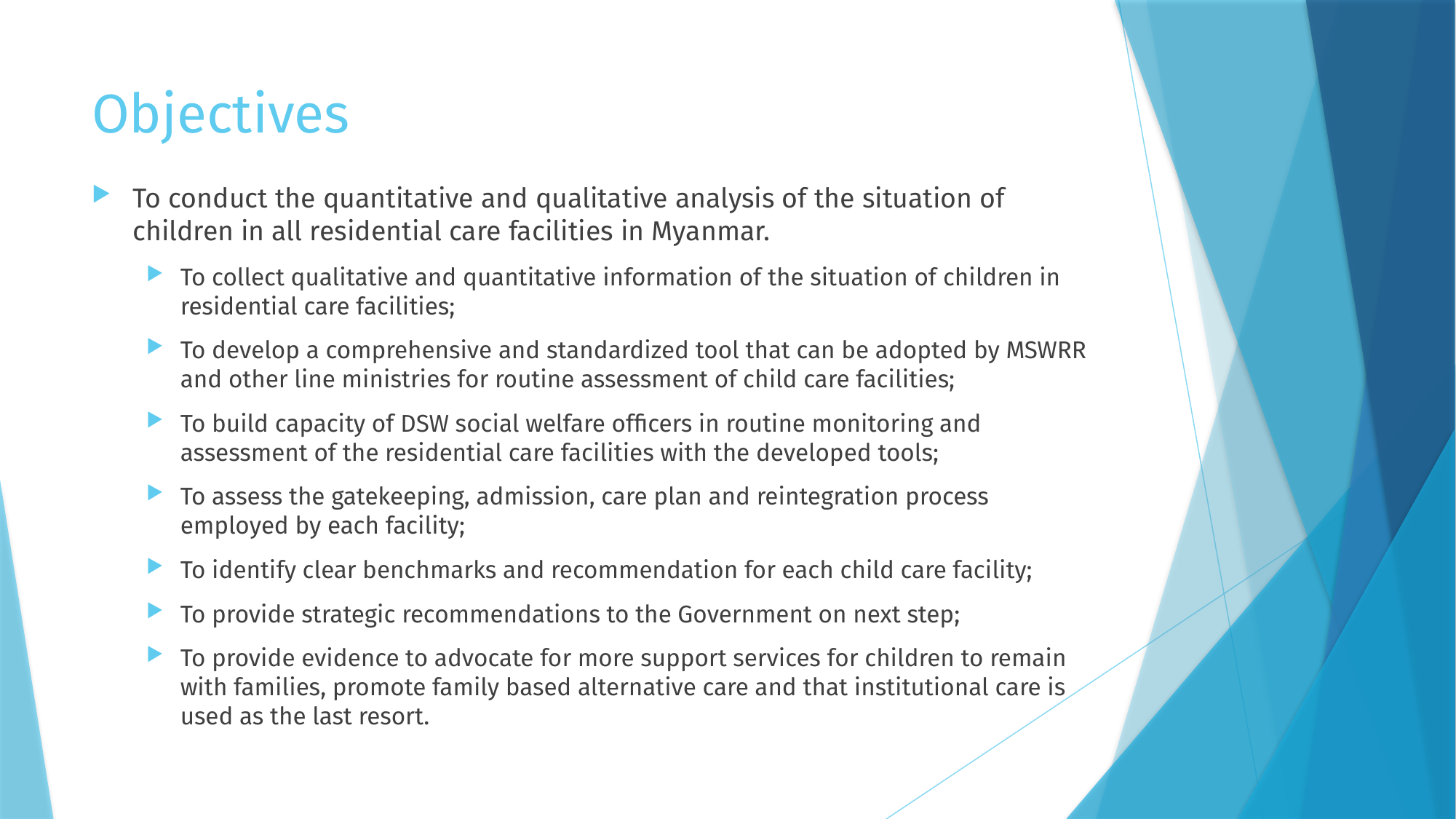

# Objectives
To conduct the quantitative and qualitative analysis of the situation of children in all residential care facilities in Myanmar.
To collect qualitative and quantitative information of the situation of children in residential care facilities;
To develop a comprehensive and standardized tool that can be adopted by MSWRR and other line ministries for routine assessment of child care facilities;
To build capacity of DSW social welfare officers in routine monitoring and assessment of the residential care facilities with the developed tools;
To assess the gatekeeping, admission, care plan and reintegration process employed by each facility;
To identify clear benchmarks and recommendation for each child care facility;
To provide strategic recommendations to the Government on next step;
To provide evidence to advocate for more support services for children to remain with families, promote family based alternative care and that institutional care is used as the last resort.